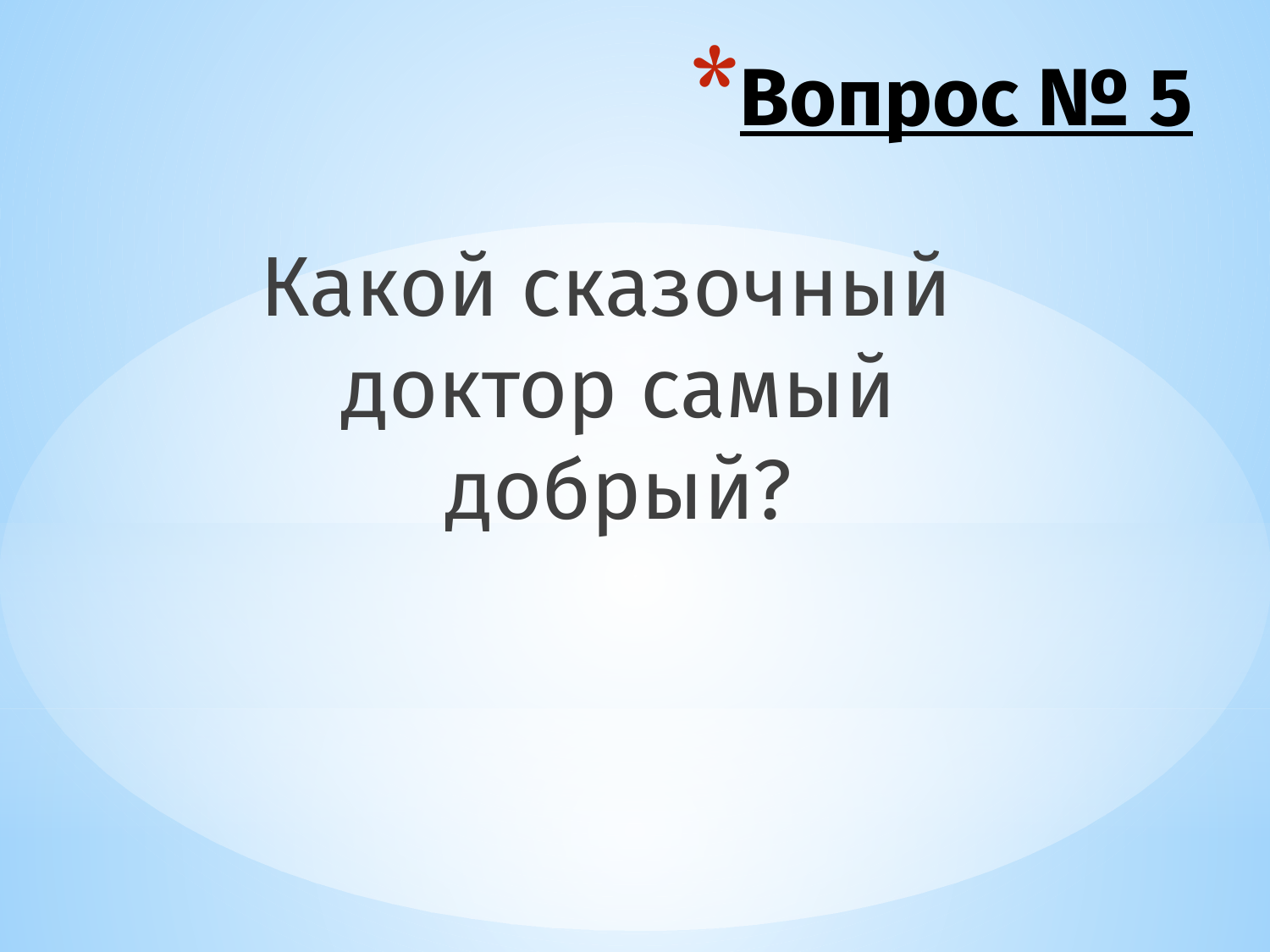

# Вопрос № 5

Какой сказочный доктор самый добрый?